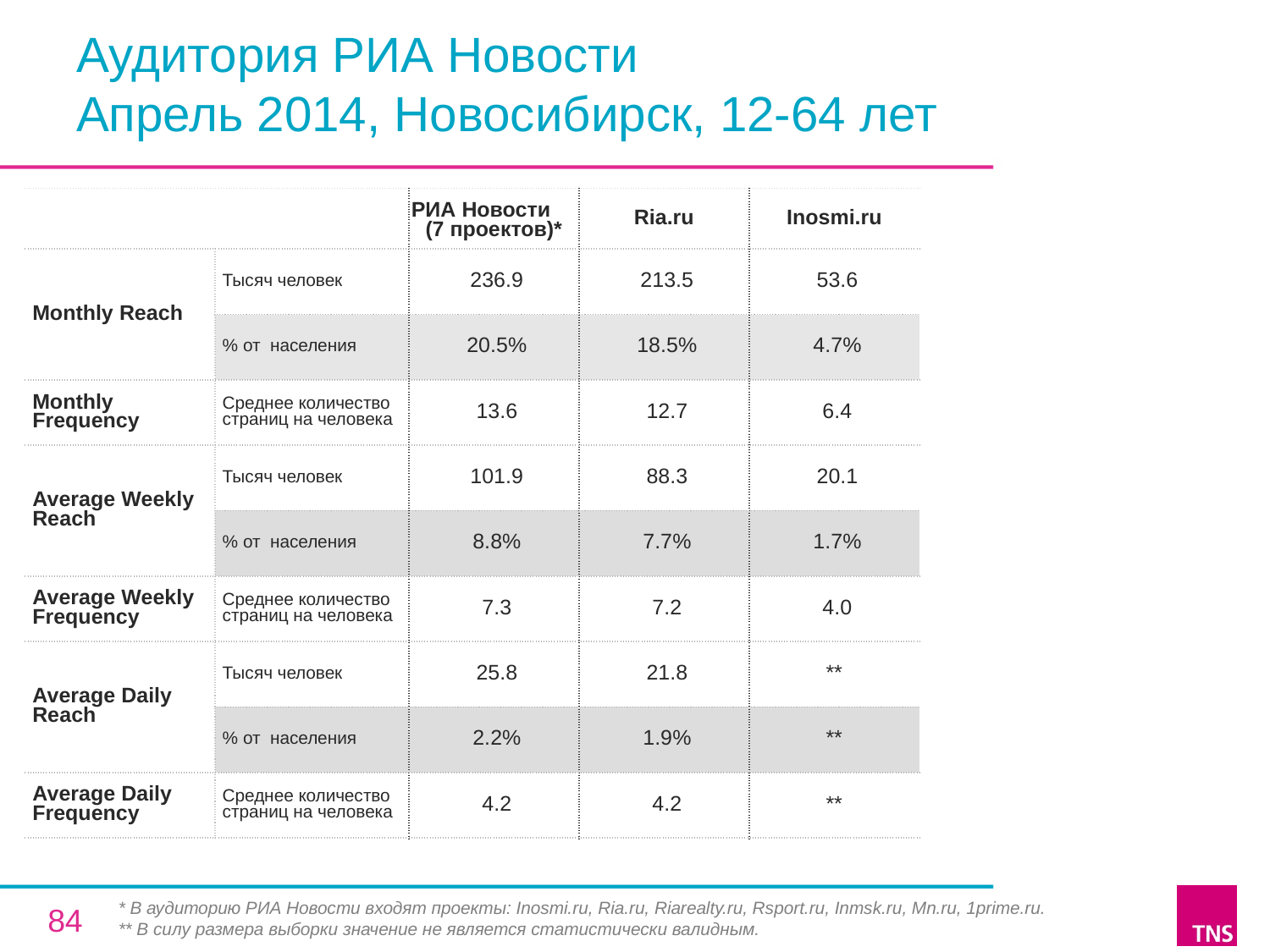

# Аудитория РИА Новости Апрель 2014, Новосибирск, 12-64 лет
|  |  | РИА Новости (7 проектов)\* | Ria.ru | Inosmi.ru |
| --- | --- | --- | --- | --- |
| Monthly Reach | Тысяч человек | 236.9 | 213.5 | 53.6 |
|  | % от населения | 20.5% | 18.5% | 4.7% |
| Monthly Frequency | Среднее количество страниц на человека | 13.6 | 12.7 | 6.4 |
| Average Weekly Reach | Тысяч человек | 101.9 | 88.3 | 20.1 |
|  | % от населения | 8.8% | 7.7% | 1.7% |
| Average Weekly Frequency | Среднее количество страниц на человека | 7.3 | 7.2 | 4.0 |
| Average Daily Reach | Тысяч человек | 25.8 | 21.8 | \*\* |
|  | % от населения | 2.2% | 1.9% | \*\* |
| Average Daily Frequency | Среднее количество страниц на человека | 4.2 | 4.2 | \*\* |
* В аудиторию РИА Новости входят проекты: Inosmi.ru, Ria.ru, Riarealty.ru, Rsport.ru, Inmsk.ru, Mn.ru, 1prime.ru.
** В силу размера выборки значение не является статистически валидным.
84